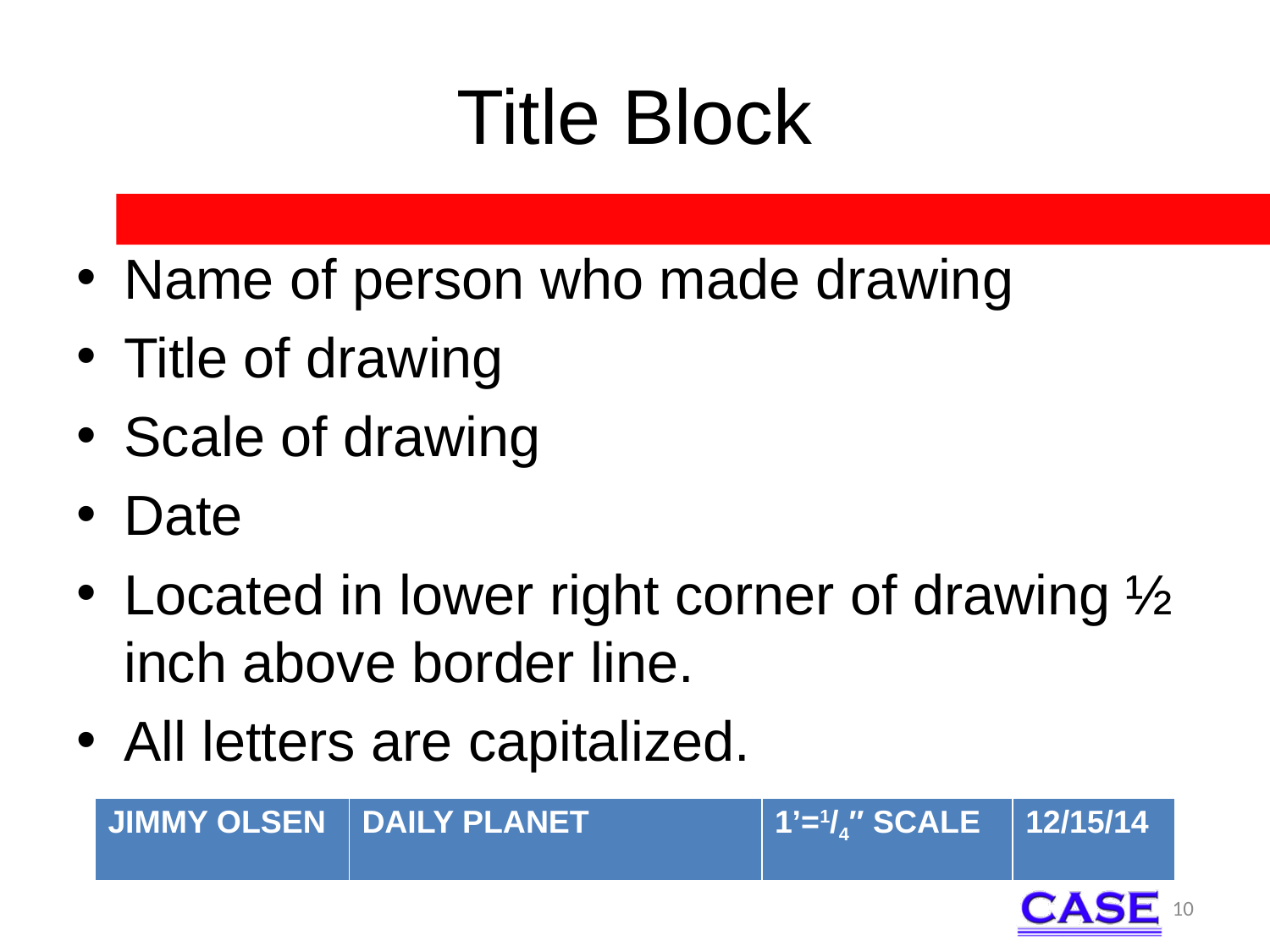

# Title Block
Name of person who made drawing
Title of drawing
Scale of drawing
Date
Located in lower right corner of drawing ½ inch above border line.
All letters are capitalized.
| JIMMY OLSEN | DAILY PLANET | 1’=1/4″ SCALE | 12/15/14 |
| --- | --- | --- | --- |
10